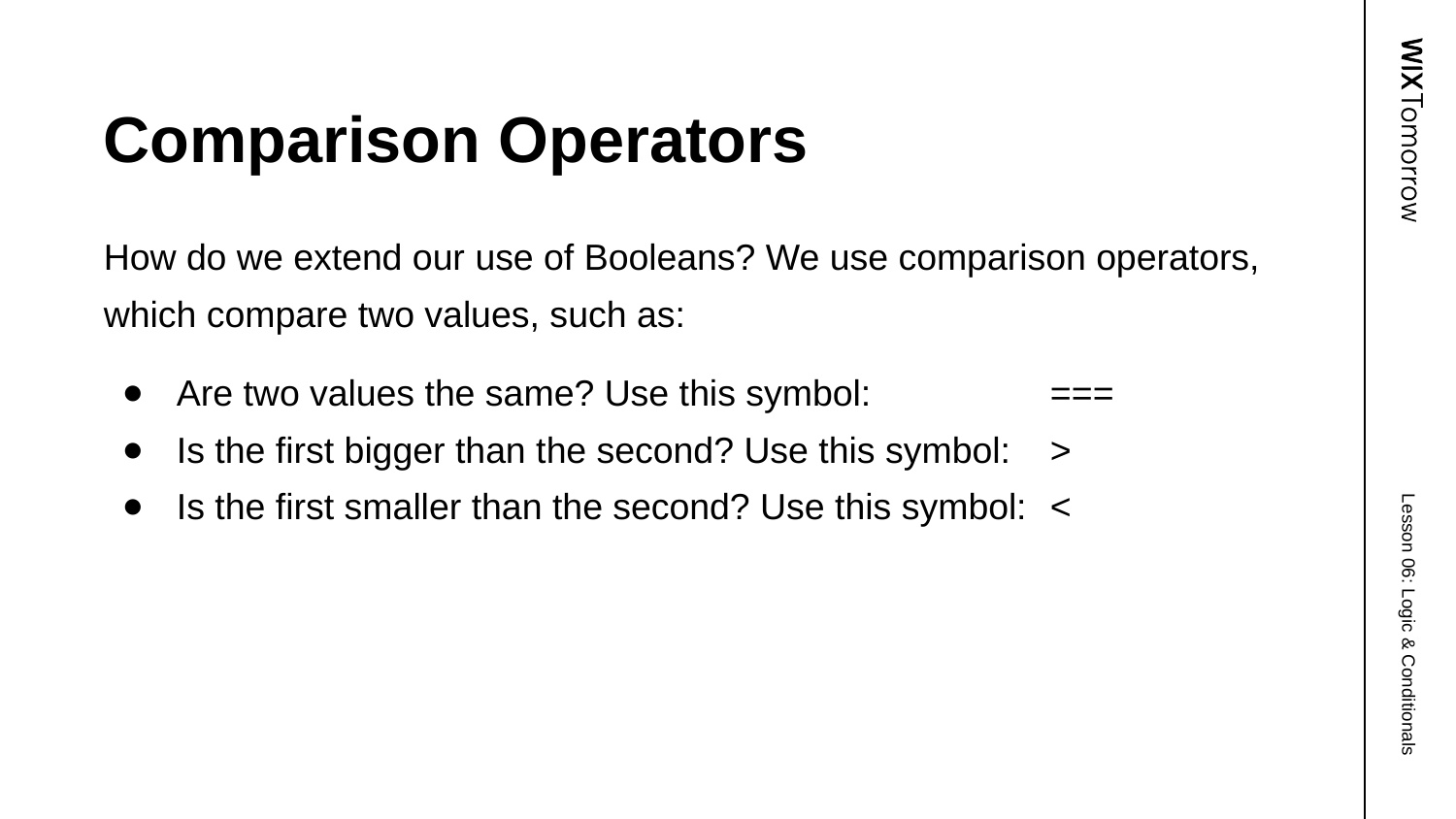

# Comparison Operators
How do we extend our use of Booleans? We use comparison operators, which compare two values, such as:
Are two values the same? Use this symbol:  		===
Is the first bigger than the second? Use this symbol: 	>
Is the first smaller than the second? Use this symbol:	<